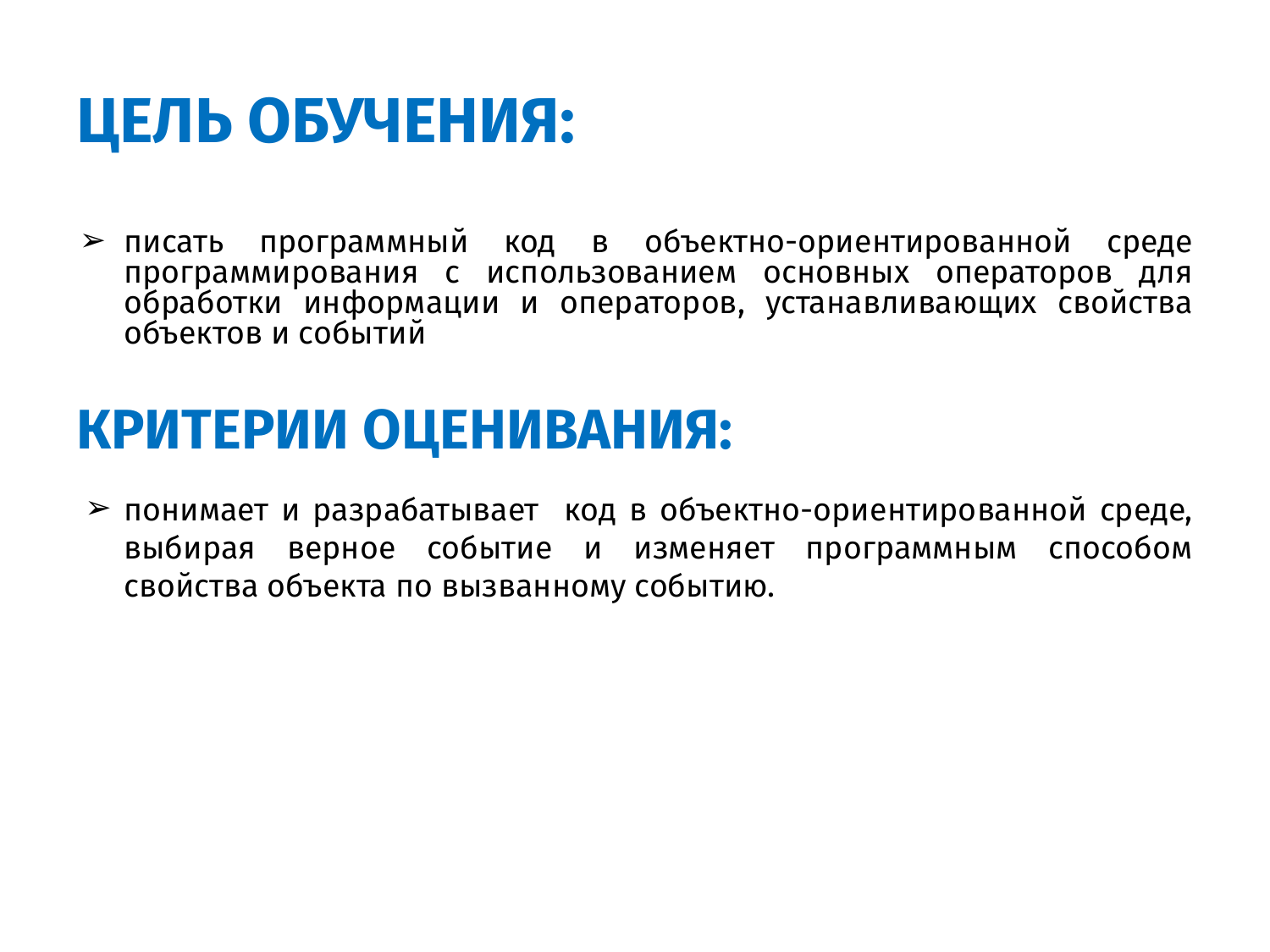

# ЦЕЛЬ ОБУЧЕНИЯ:
писать программный код в объектно-ориентированной среде программирования с использованием основных операторов для обработки информации и операторов, устанавливающих свойства объектов и событий

КРИТЕРИИ ОЦЕНИВАНИЯ:

понимает и разрабатывает  код в объектно-ориентированной среде, выбирая верное событие и изменяет программным способом свойства объекта по вызванному событию.